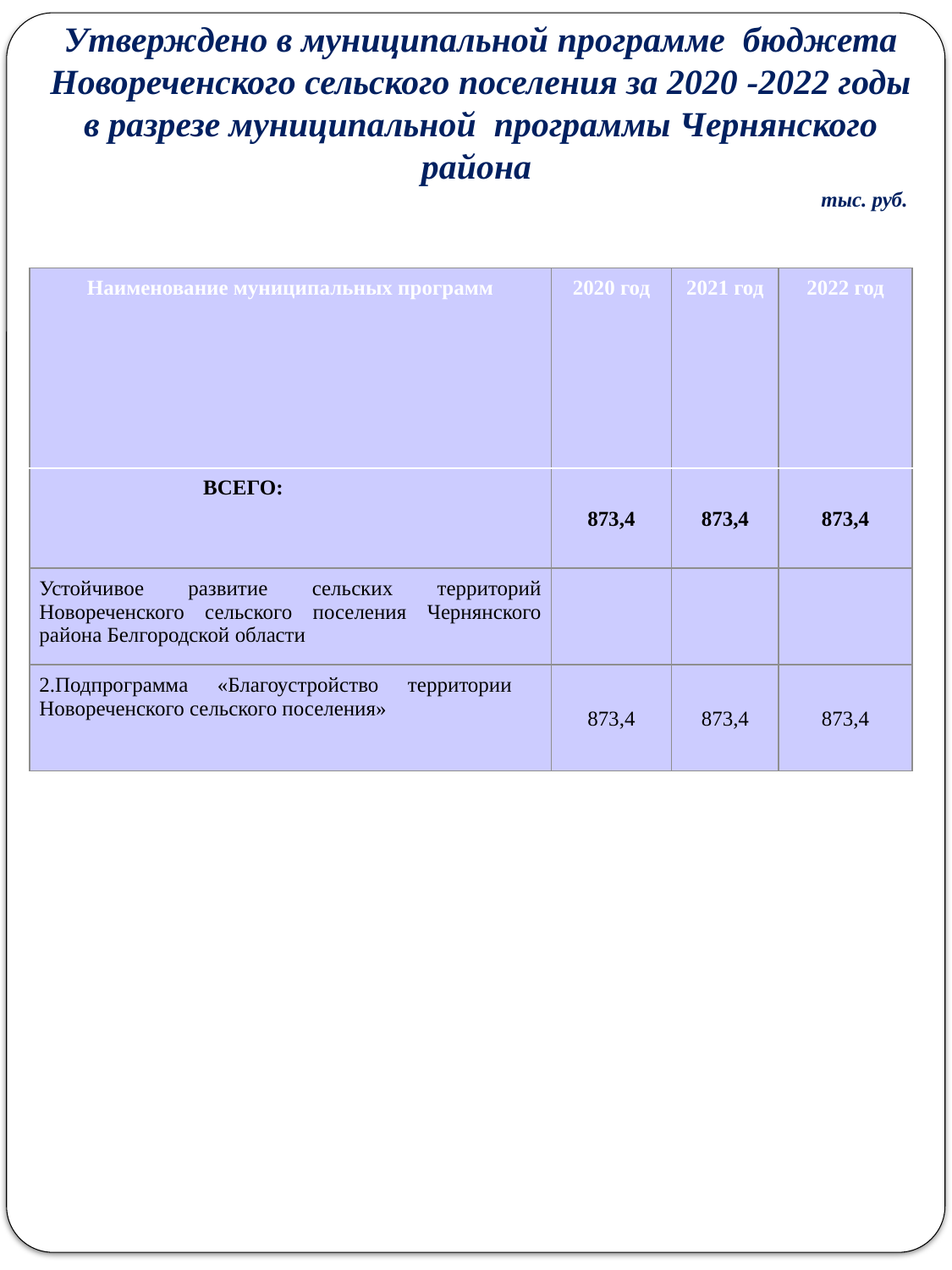

Утверждено в муниципальной программе  бюджета Новореченского сельского поселения за 2020 -2022 годы в разрезе муниципальной  программы Чернянского района
                                                                                                                                                 тыс. руб.
| Наименование муниципальных программ | 2020 год | 2021 год | 2022 год |
| --- | --- | --- | --- |
| ВСЕГО: | 873,4 | 873,4 | 873,4 |
| Устойчивое развитие сельских территорий Новореченского сельского поселения Чернянского района Белгородской области |  |  |  |
| 2.Подпрограмма «Благоустройство территории Новореченского сельского поселения» | 873,4 | 873,4 | 873,4 |